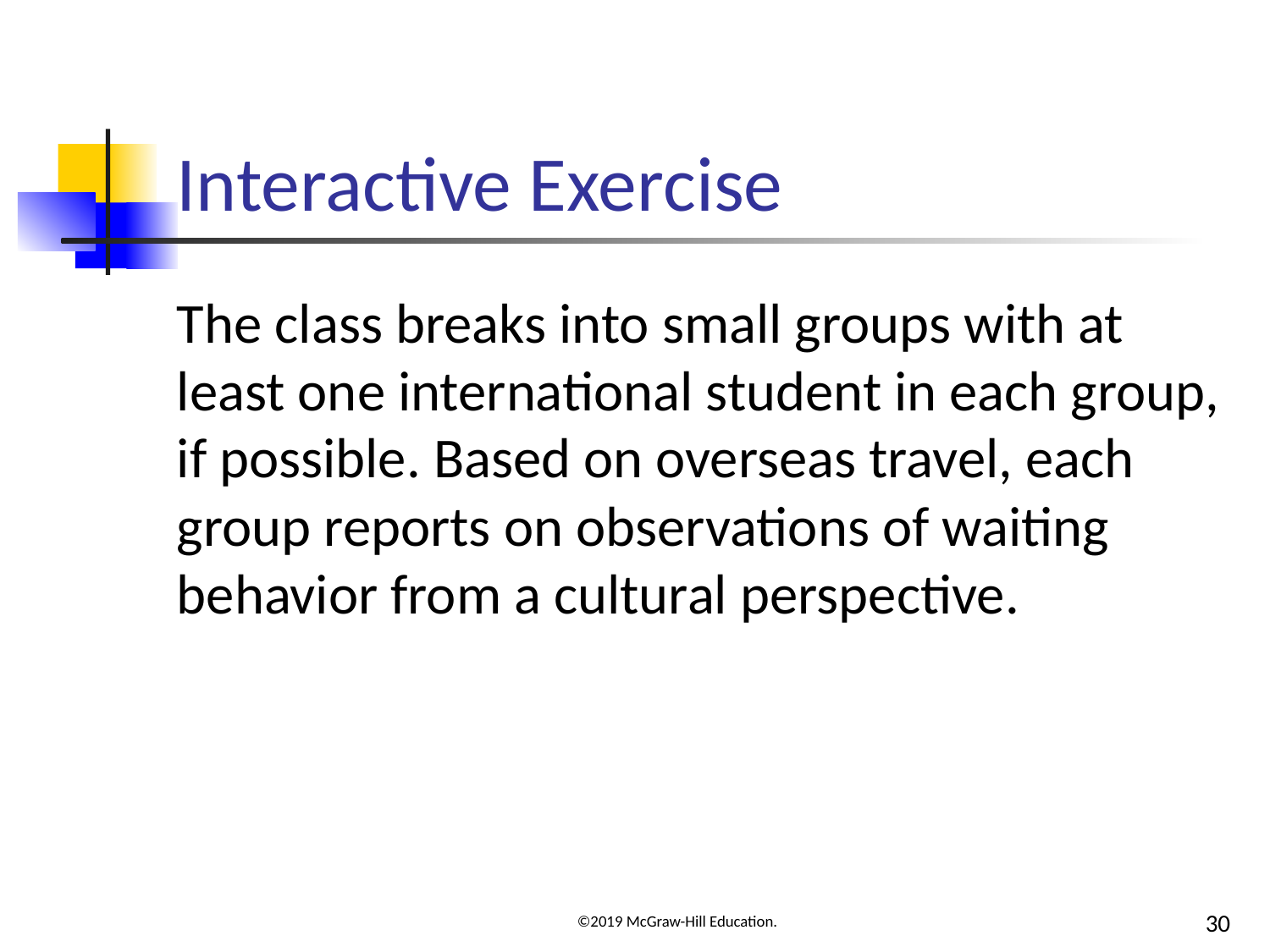

# Interactive Exercise
The class breaks into small groups with at least one international student in each group, if possible. Based on overseas travel, each group reports on observations of waiting behavior from a cultural perspective.